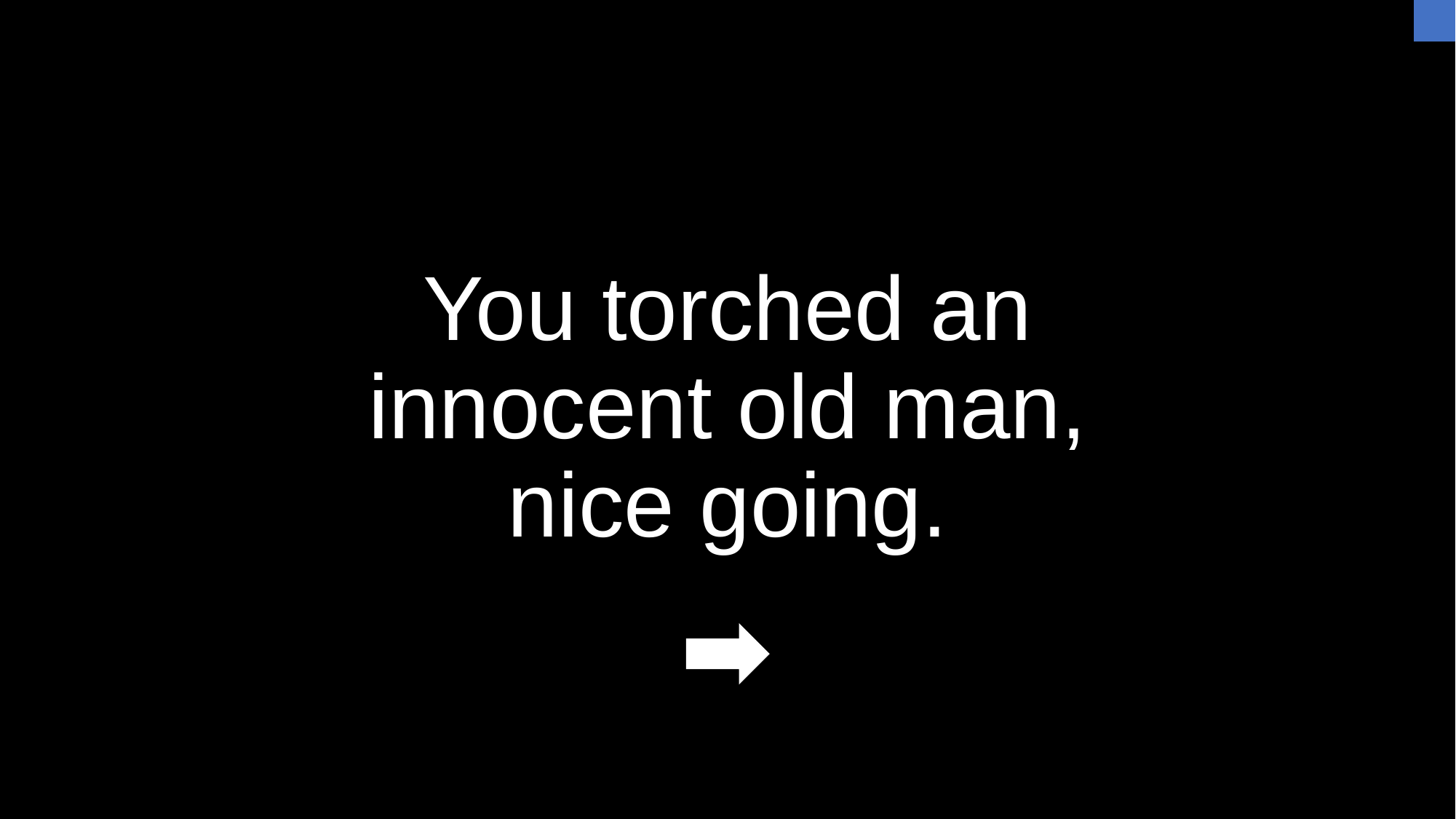

# You torched an innocent old man, nice going.